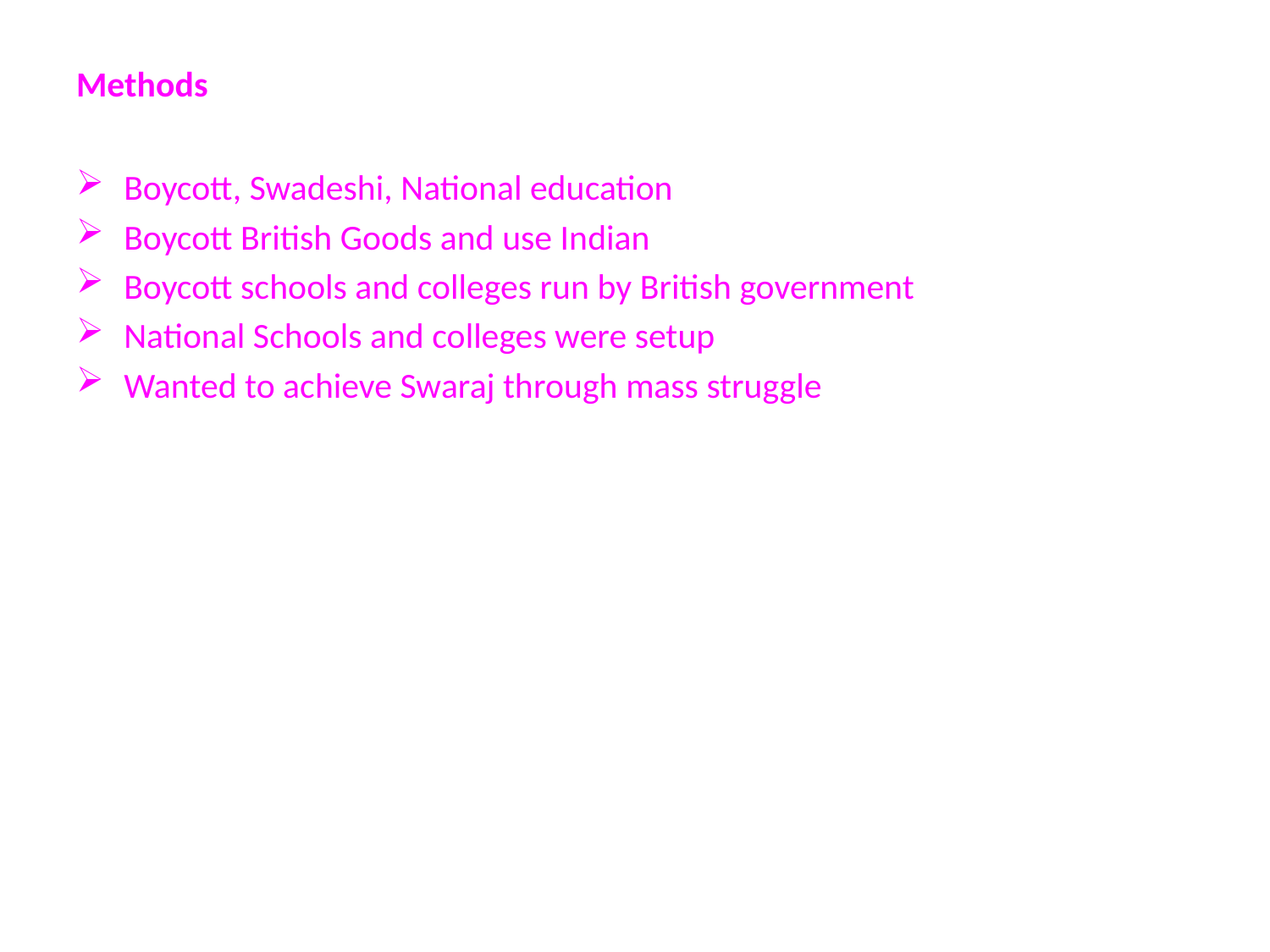

# Methods
Boycott, Swadeshi, National education
Boycott British Goods and use Indian
Boycott schools and colleges run by British government
National Schools and colleges were setup
Wanted to achieve Swaraj through mass struggle